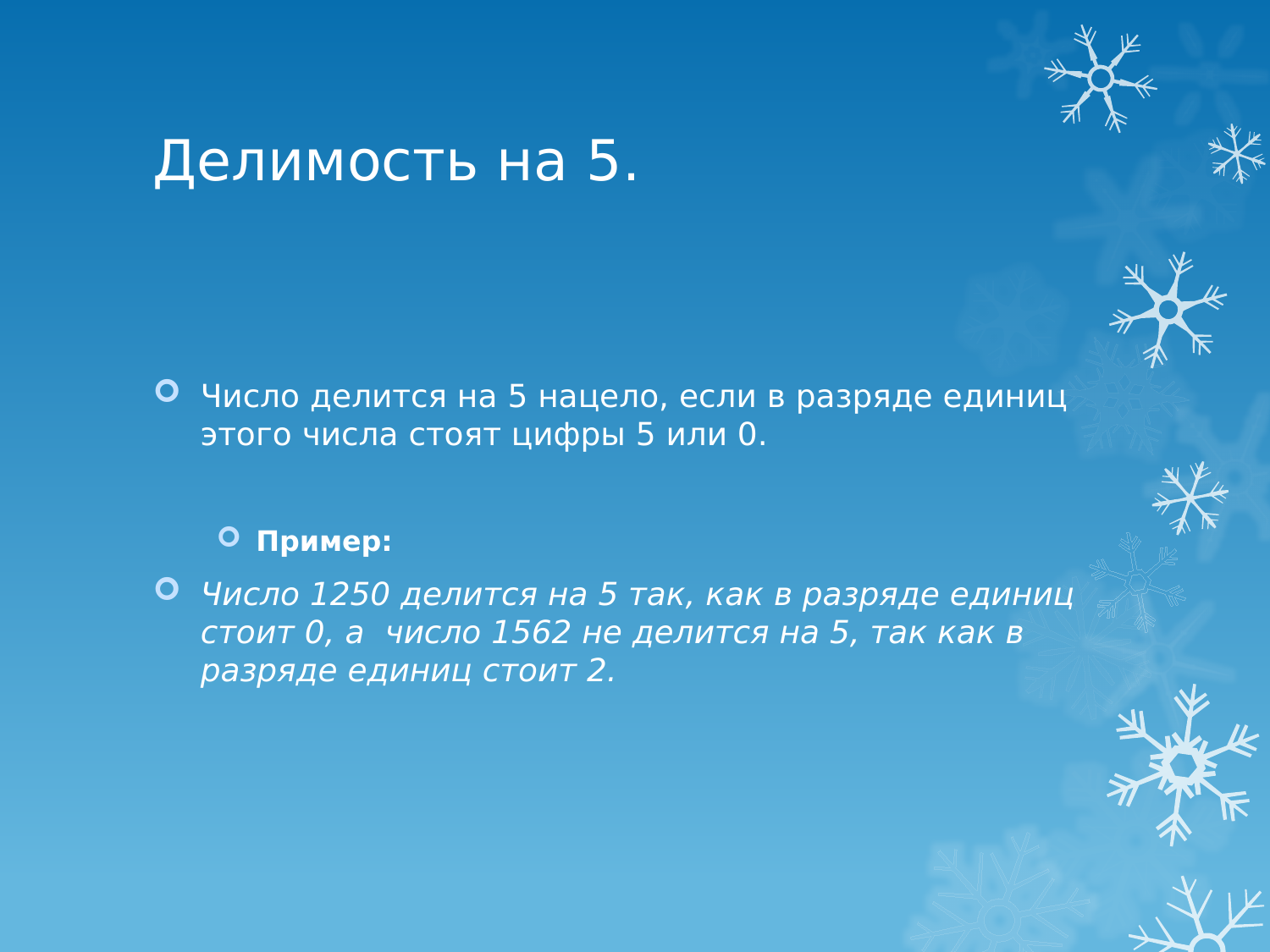

# Делимость на 5.
Число делится на 5 нацело, если в разряде единиц этого числа стоят цифры 5 или 0.

Пример:
Число 1250 делится на 5 так, как в разряде единиц стоит 0, а  число 1562 не делится на 5, так как в разряде единиц стоит 2.